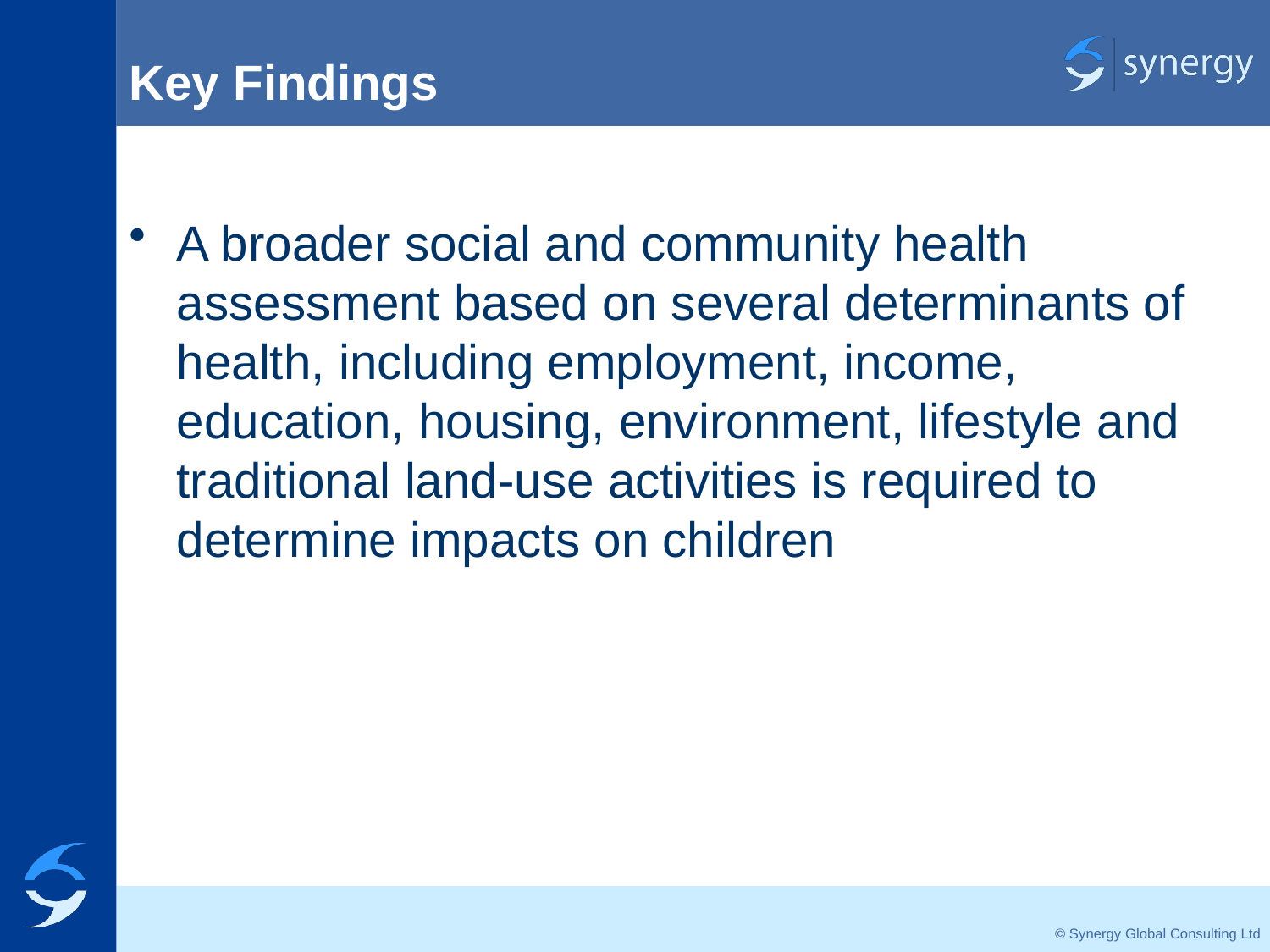

# Key Findings

A broader social and community health assessment based on several determinants of health, including employment, income, education, housing, environment, lifestyle and traditional land-use activities is required to determine impacts on children